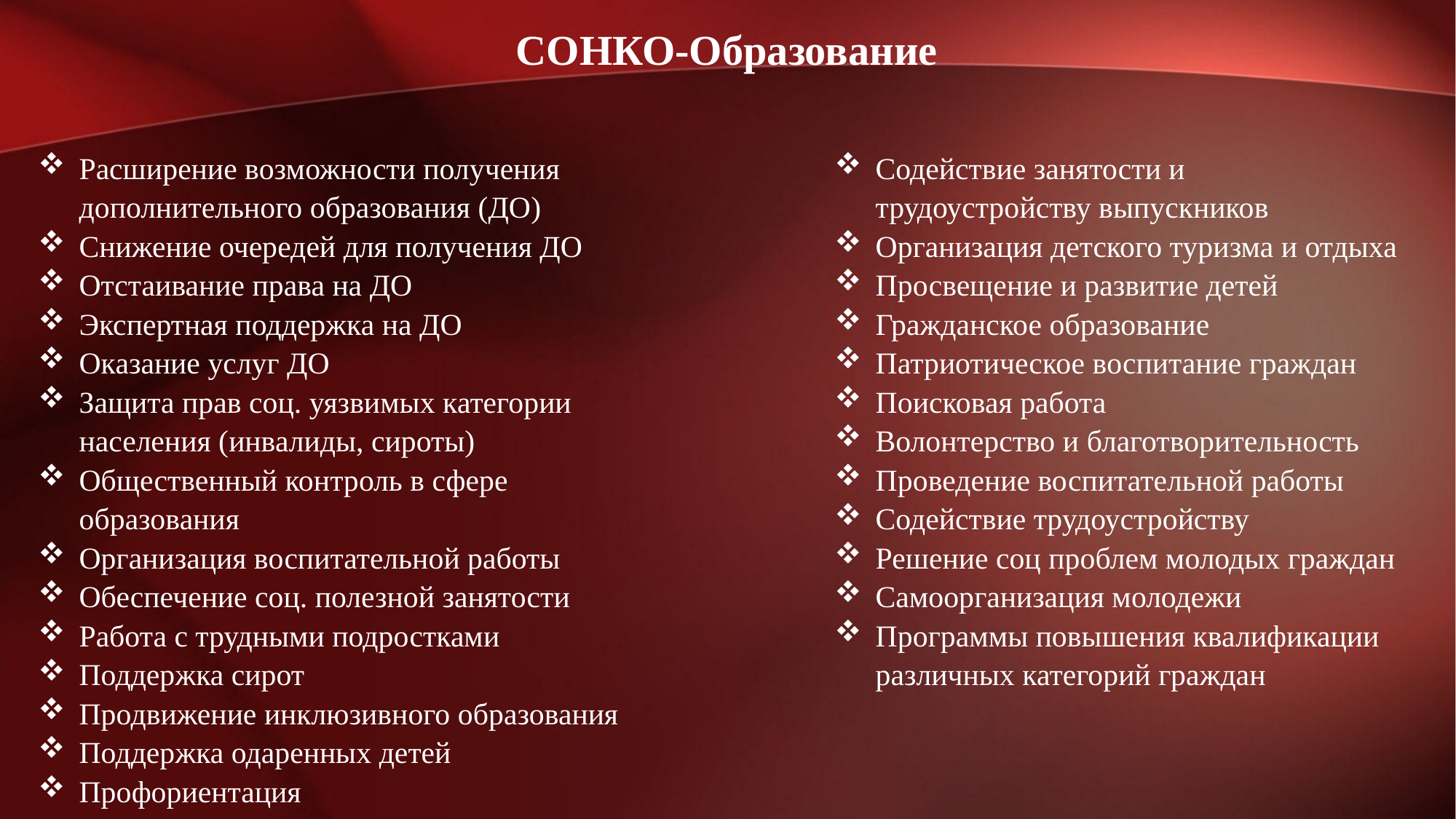

СОНКО-Образование
Расширение возможности получения дополнительного образования (ДО)
Снижение очередей для получения ДО
Отстаивание права на ДО
Экспертная поддержка на ДО
Оказание услуг ДО
Защита прав соц. уязвимых категории населения (инвалиды, сироты)
Общественный контроль в сфере образования
Организация воспитательной работы
Обеспечение соц. полезной занятости
Работа с трудными подростками
Поддержка сирот
Продвижение инклюзивного образования
Поддержка одаренных детей
Профориентация
Содействие занятости и трудоустройству выпускников
Организация детского туризма и отдыха
Просвещение и развитие детей
Гражданское образование
Патриотическое воспитание граждан
Поисковая работа
Волонтерство и благотворительность
Проведение воспитательной работы
Содействие трудоустройству
Решение соц проблем молодых граждан
Самоорганизация молодежи
Программы повышения квалификации различных категорий граждан